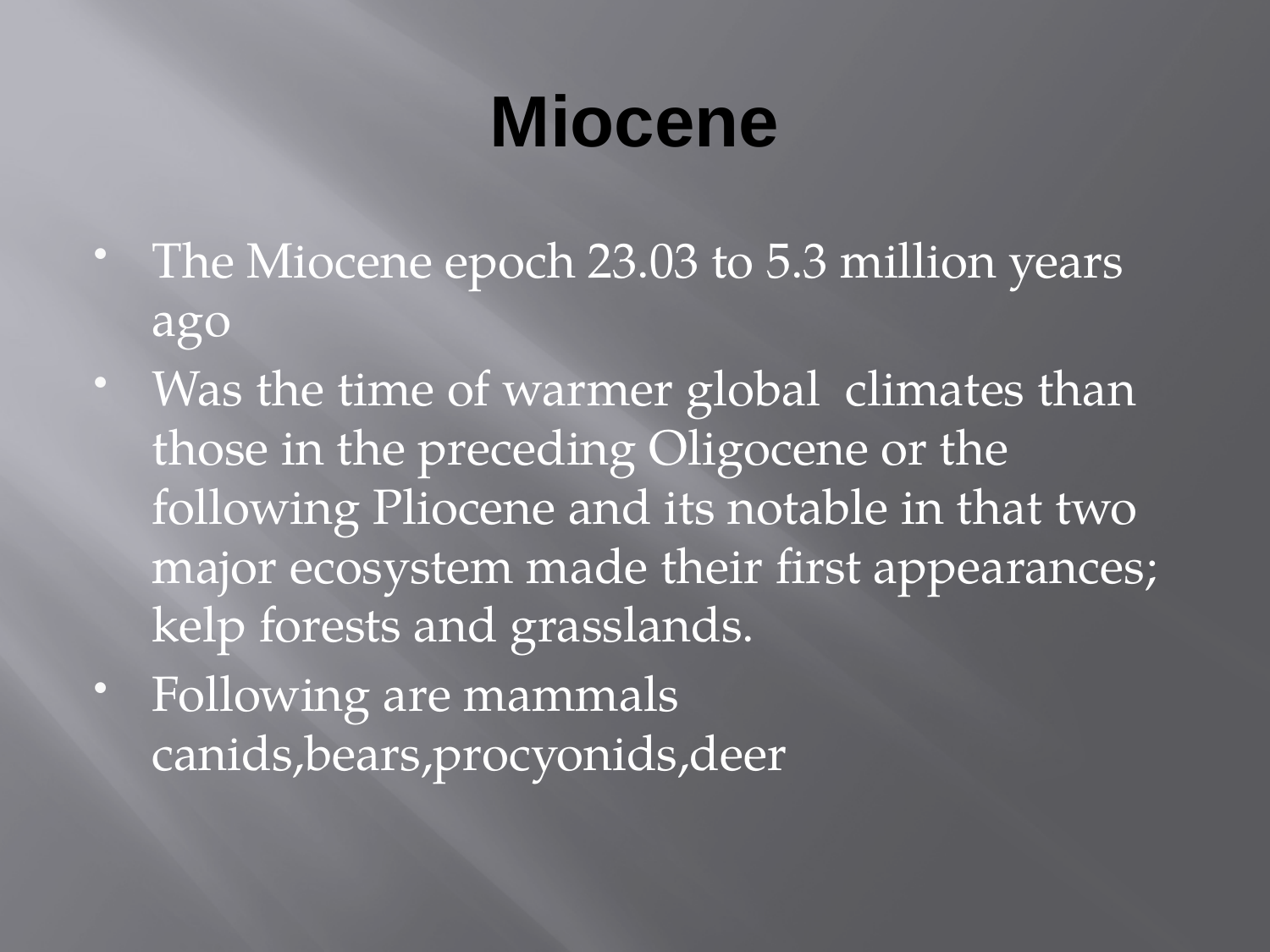

# Miocene
The Miocene epoch 23.03 to 5.3 million years ago
Was the time of warmer global  climates than those in the preceding Oligocene or the following Pliocene and its notable in that two major ecosystem made their first appearances; kelp forests and grasslands.
Following are mammals canids,bears,procyonids,deer